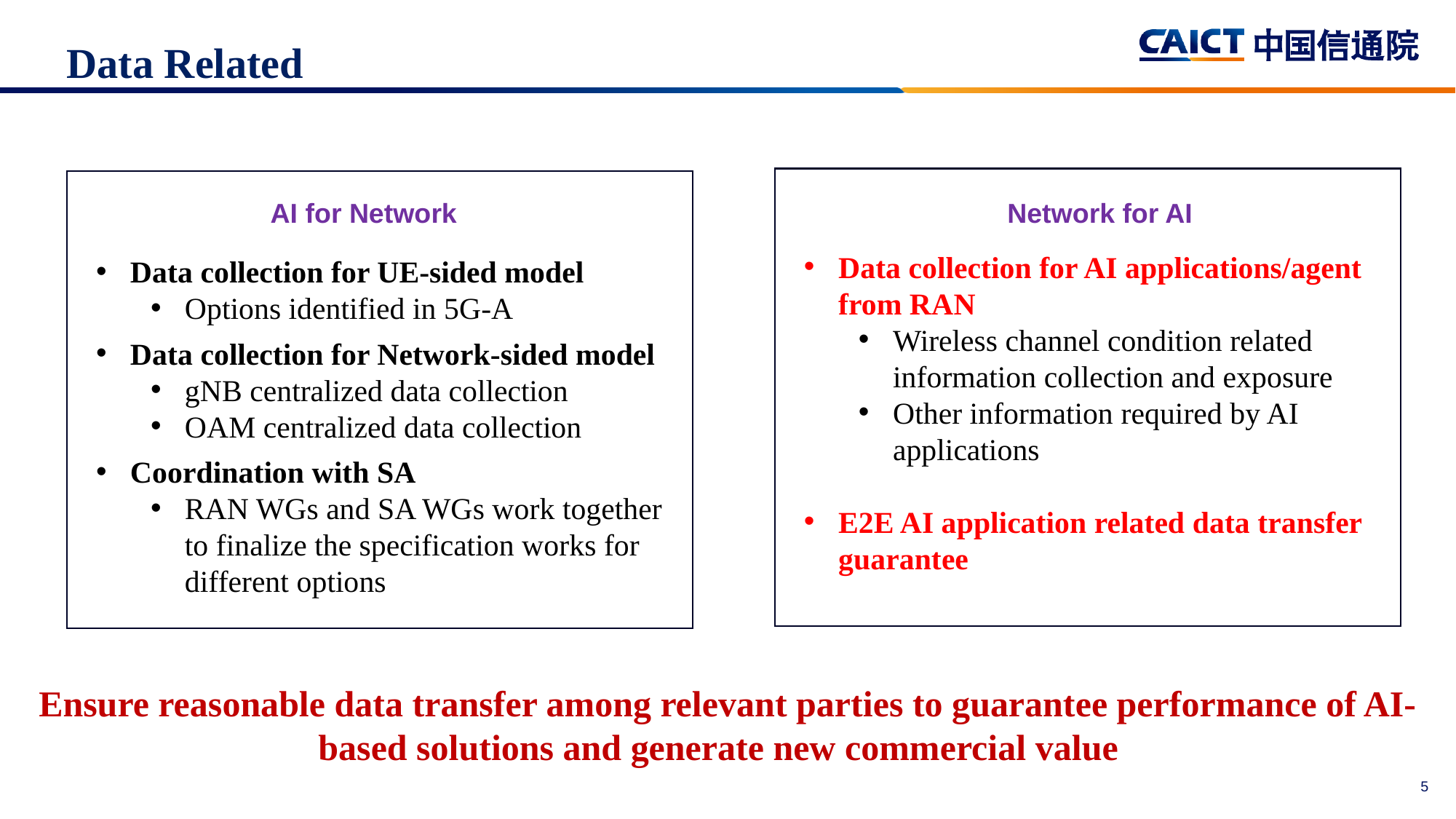

Data Related

AI for Network
Network for AI
Data collection for AI applications/agent from RAN
Wireless channel condition related information collection and exposure
Other information required by AI applications

E2E AI application related data transfer guarantee

Data collection for UE-sided model
Options identified in 5G-A
Data collection for Network-sided model
gNB centralized data collection
OAM centralized data collection
Coordination with SA
RAN WGs and SA WGs work together to finalize the specification works for different options

Ensure reasonable data transfer among relevant parties to guarantee performance of AI-based solutions and generate new commercial value